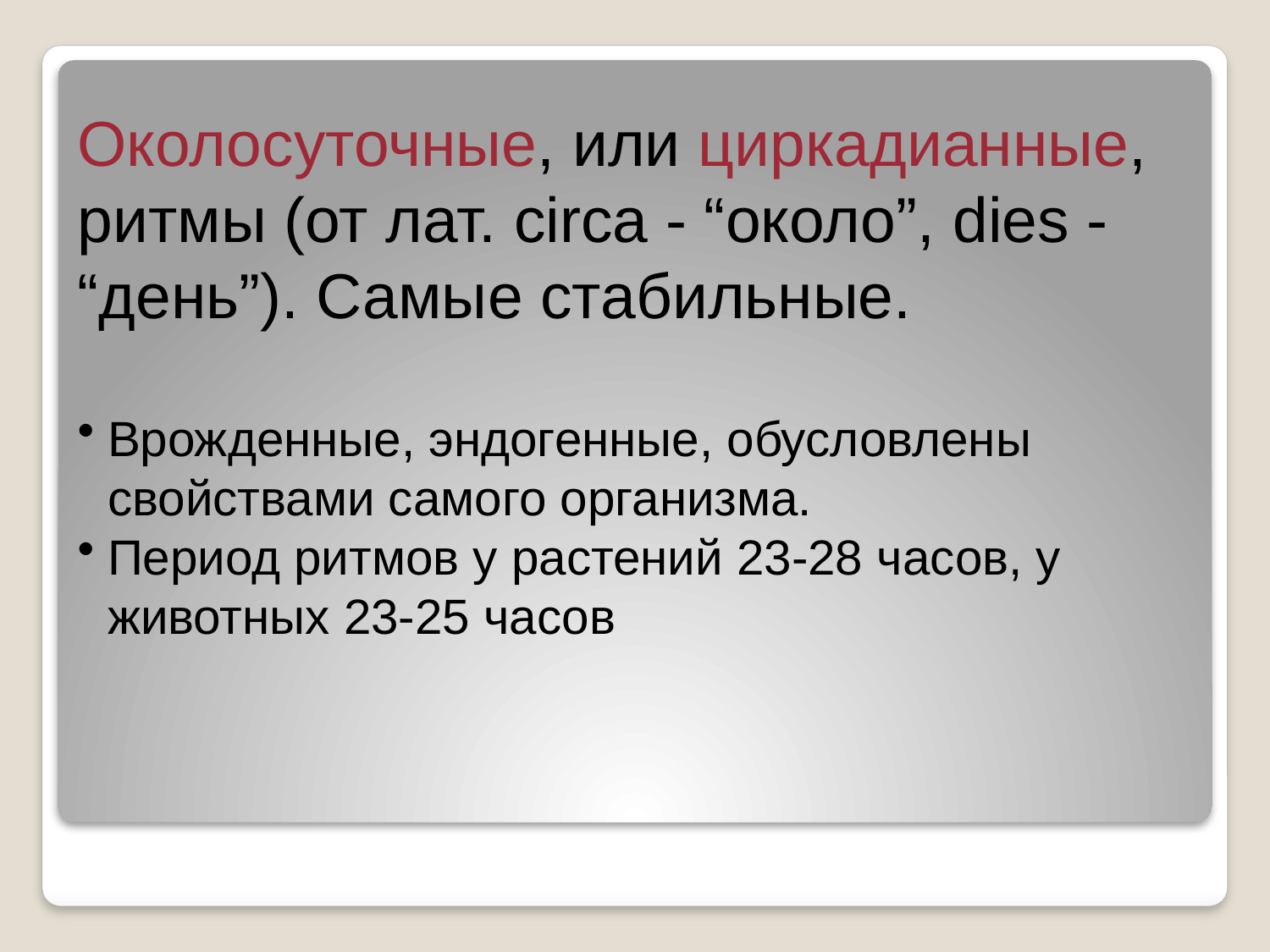

Околосуточные, или циркадианные, ритмы (от лат. circa - “около”, dies - “день”). Самые стабильные.
Врожденные, эндогенные, обусловлены свойствами самого организма.
Период ритмов у растений 23-28 часов, у животных 23-25 часов